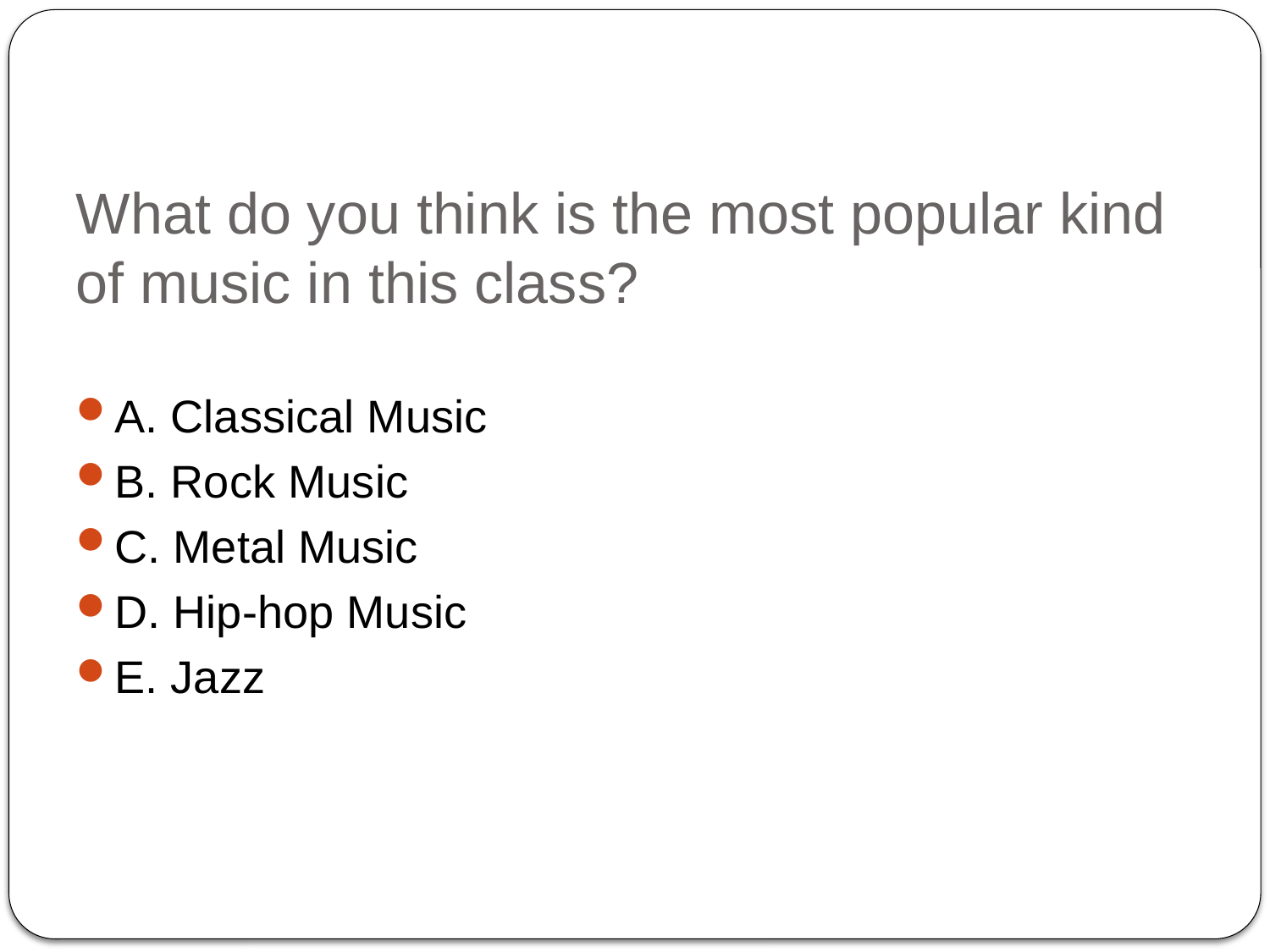

# What do you think is the most popular kind of music in this class?
A. Classical Music
B. Rock Music
C. Metal Music
D. Hip-hop Music
E. Jazz